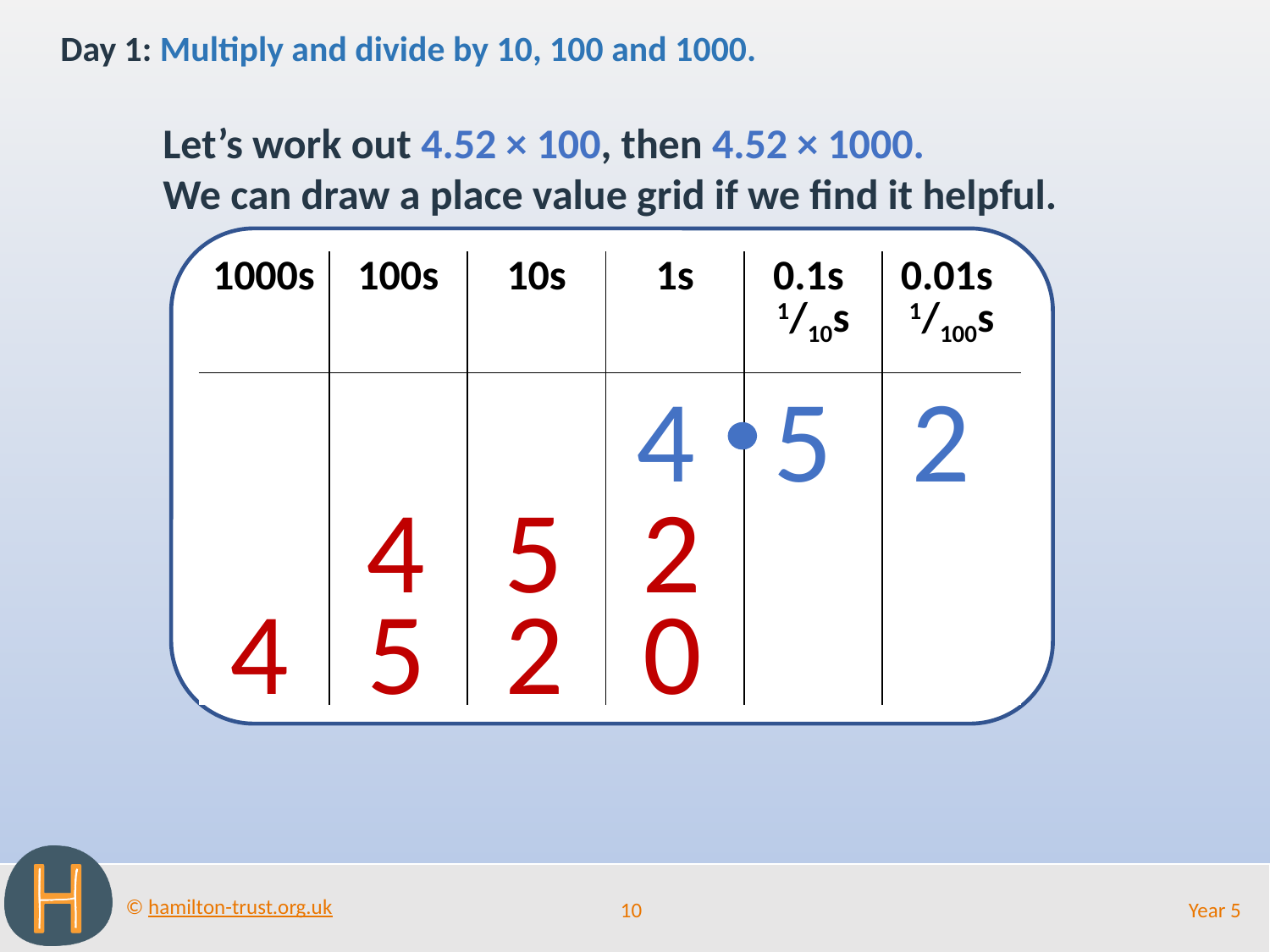

Day 1: Multiply and divide by 10, 100 and 1000.

Let’s work out 4.52 × 100, then 4.52 × 1000.
We can draw a place value grid if we find it helpful.

| 1000s | 100s | 10s | 1s | 0.1s 1/10s | 0.01s 1/100s |
| --- | --- | --- | --- | --- | --- |
|  |  |  |  |  |  |
4   5   2

4   5   2
4   5   2   0
10
Year 5